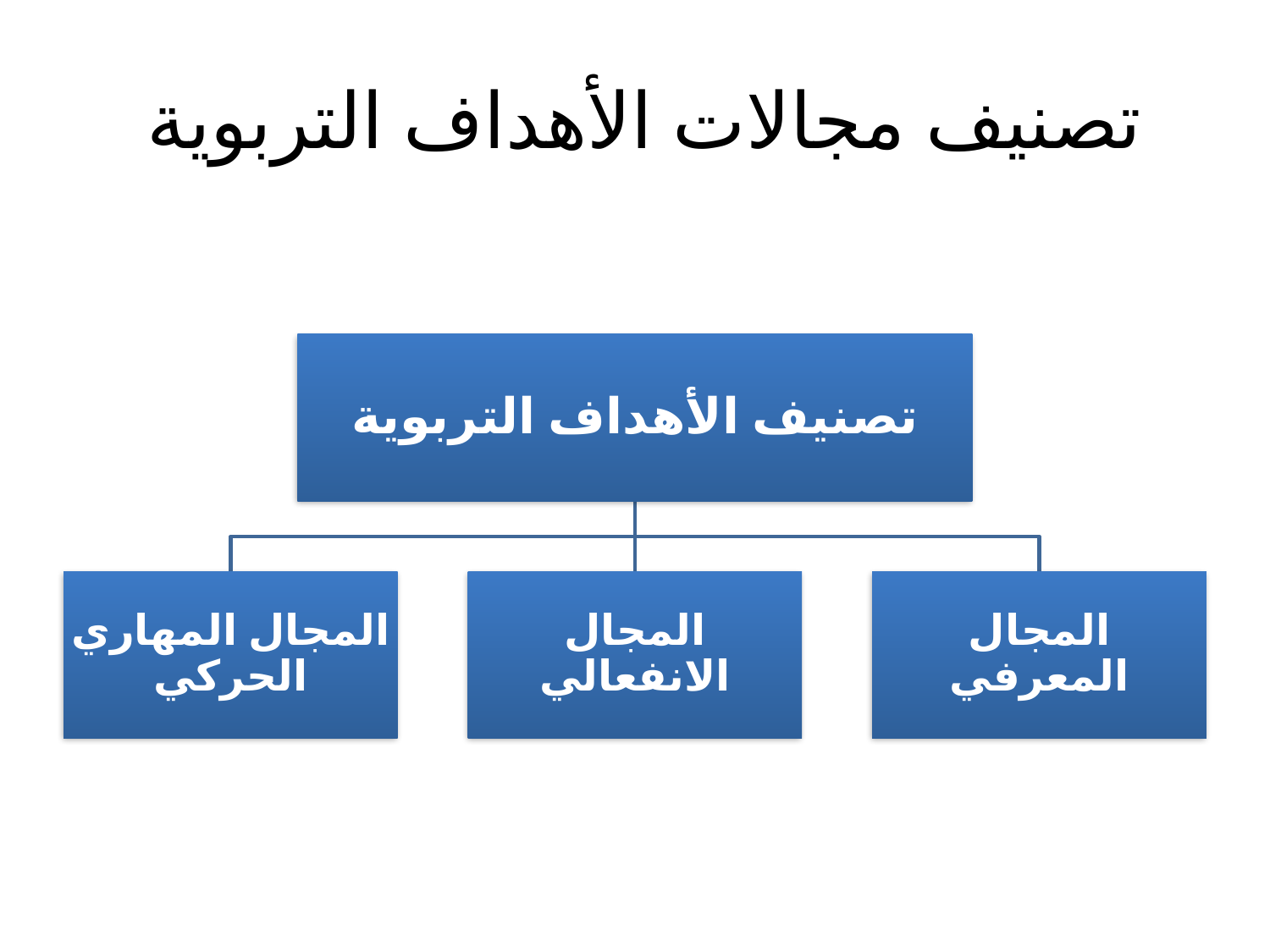

# تصنيف مجالات الأهداف التربوية
تصنيف الأهداف التربوية
المجال المهاري الحركي
المجال الانفعالي
المجال المعرفي